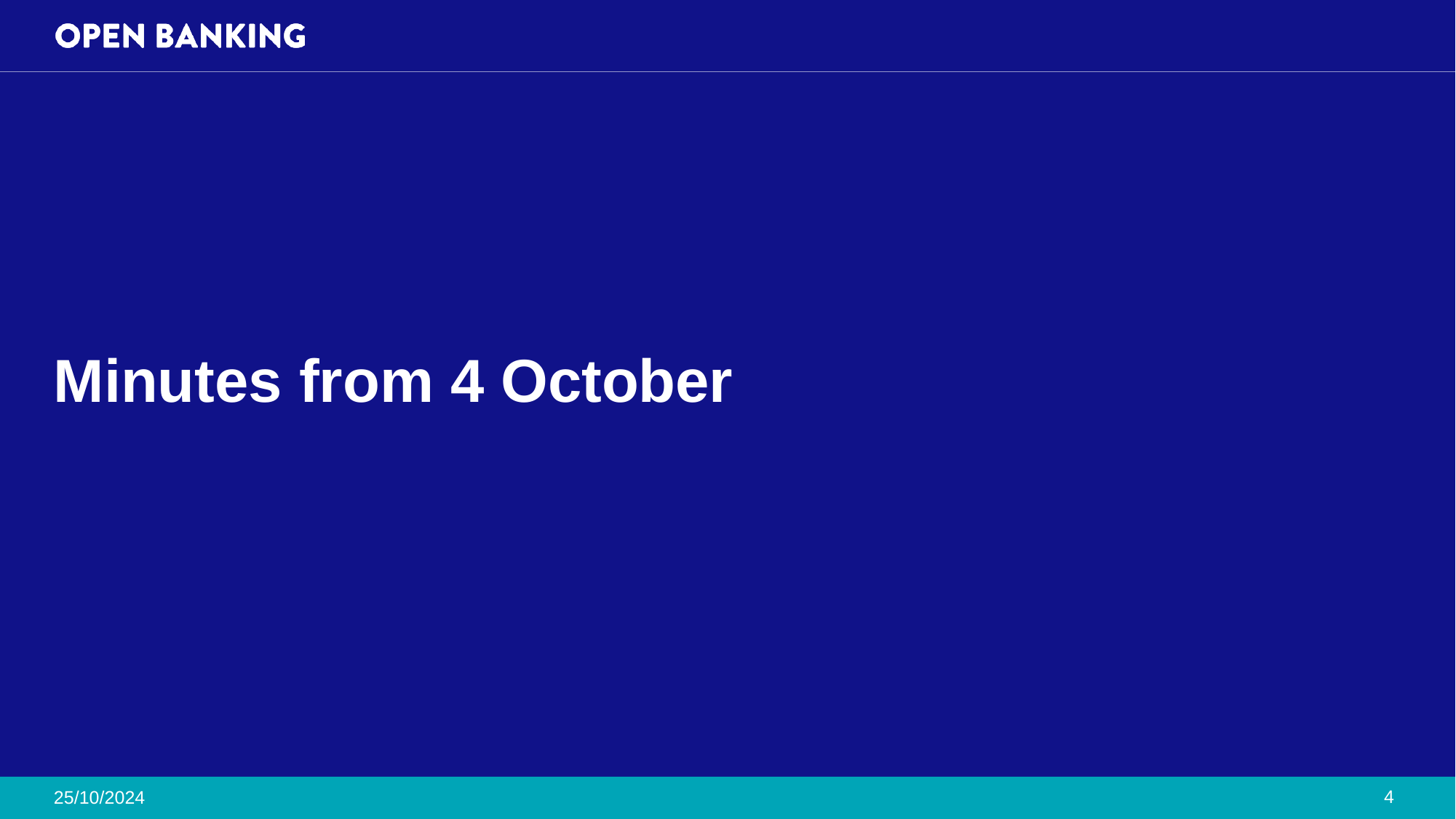

# Minutes from 4 October

4
25/10/2024